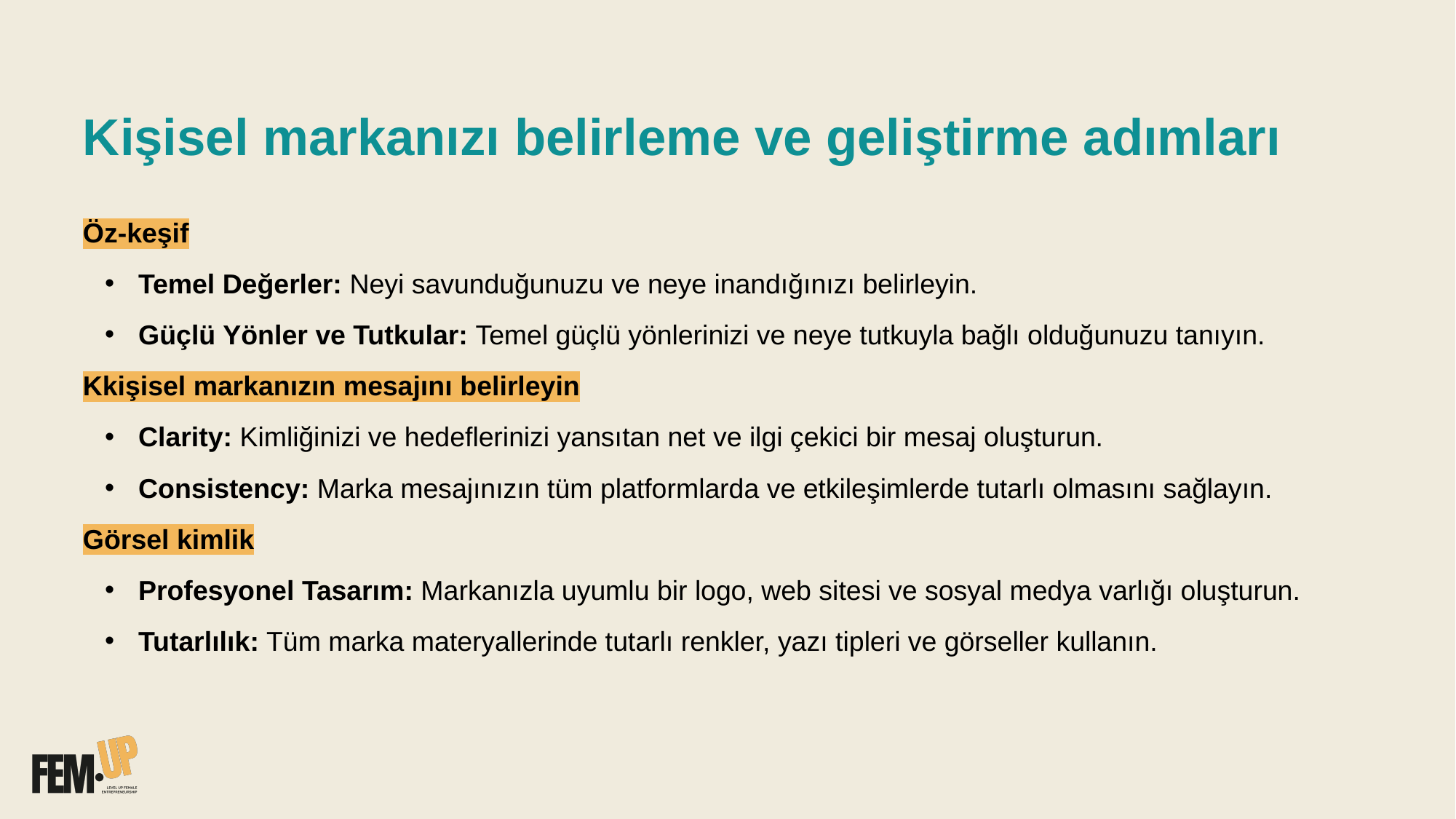

# Kişisel markanızı belirleme ve geliştirme adımları
Öz-keşif
 Temel Değerler: Neyi savunduğunuzu ve neye inandığınızı belirleyin.
 Güçlü Yönler ve Tutkular: Temel güçlü yönlerinizi ve neye tutkuyla bağlı olduğunuzu tanıyın.
Kkişisel markanızın mesajını belirleyin
 Clarity: Kimliğinizi ve hedeflerinizi yansıtan net ve ilgi çekici bir mesaj oluşturun.
 Consistency: Marka mesajınızın tüm platformlarda ve etkileşimlerde tutarlı olmasını sağlayın.
Görsel kimlik
 Profesyonel Tasarım: Markanızla uyumlu bir logo, web sitesi ve sosyal medya varlığı oluşturun.
 Tutarlılık: Tüm marka materyallerinde tutarlı renkler, yazı tipleri ve görseller kullanın.